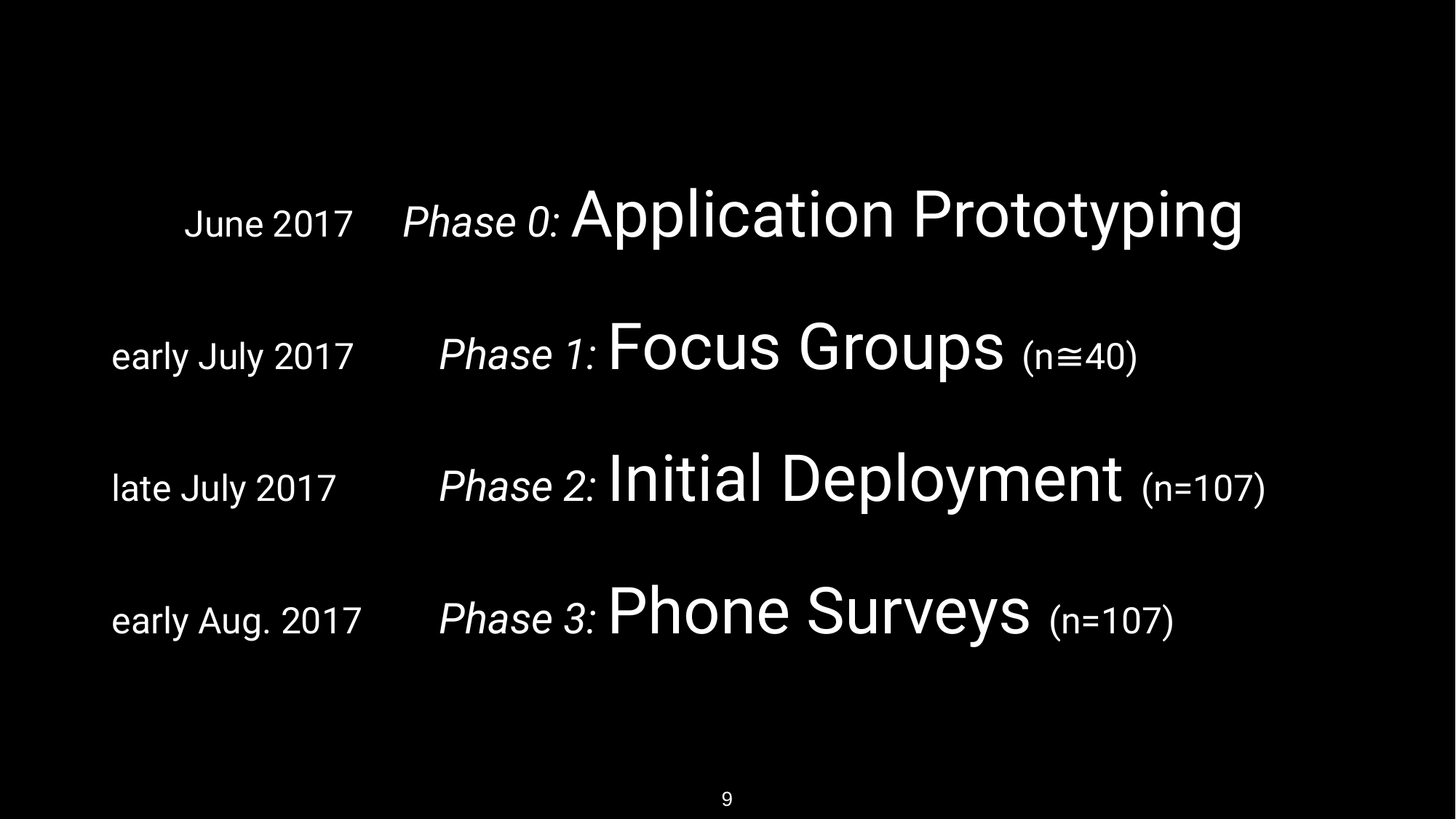

June 2017 	Phase 0: Application Prototyping
early July 2017 	Phase 1: Focus Groups (n≅40)
late July 2017 	Phase 2: Initial Deployment (n=107)
early Aug. 2017 	Phase 3: Phone Surveys (n=107)
9